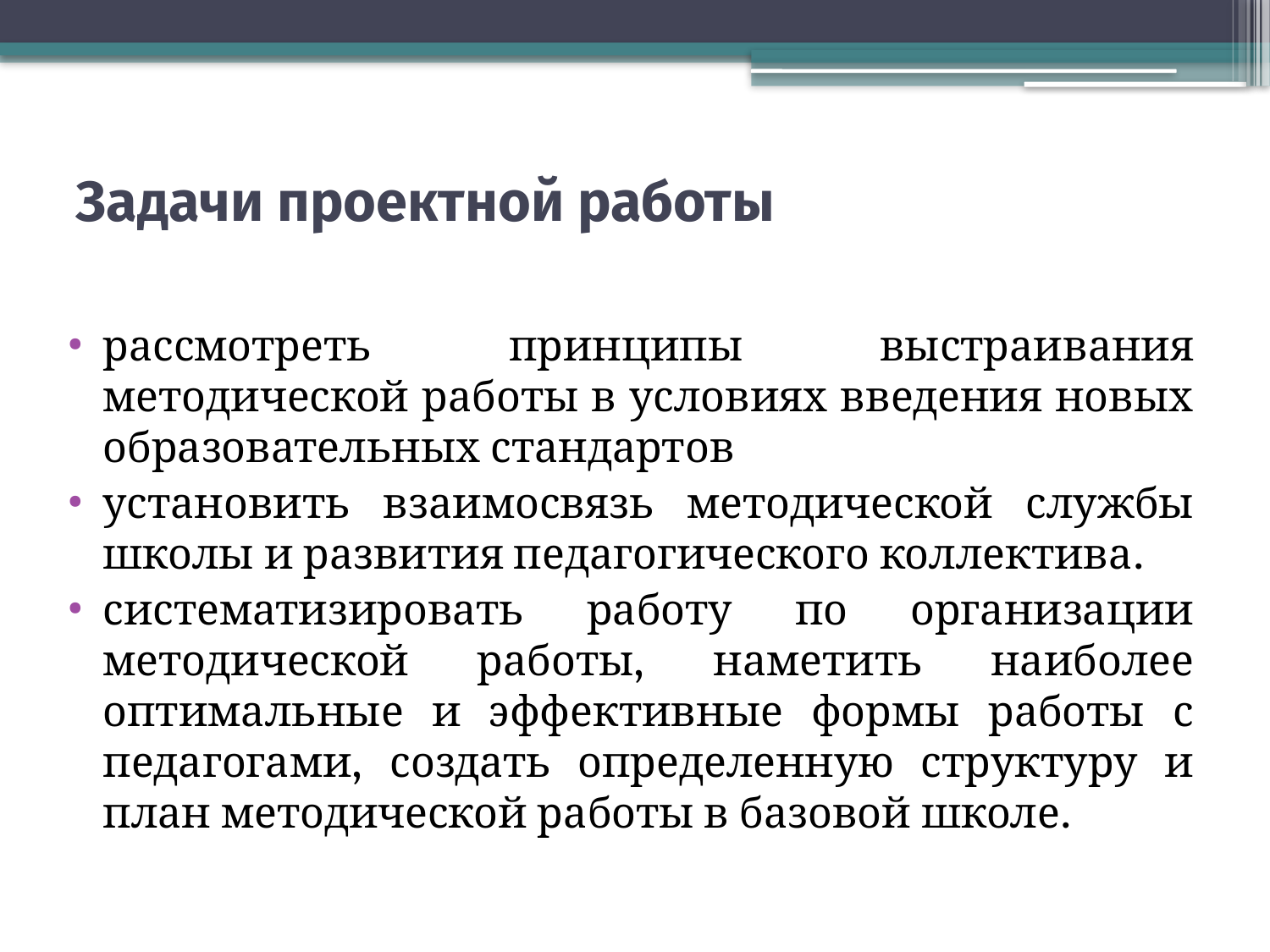

# Задачи проектной работы
рассмотреть принципы выстраивания методической работы в условиях введения новых образовательных стандартов
установить взаимосвязь методической службы школы и развития педагогического коллектива.
систематизировать работу по организации методической работы, наметить наиболее оптимальные и эффективные формы работы с педагогами, создать определенную структуру и план методической работы в базовой школе.